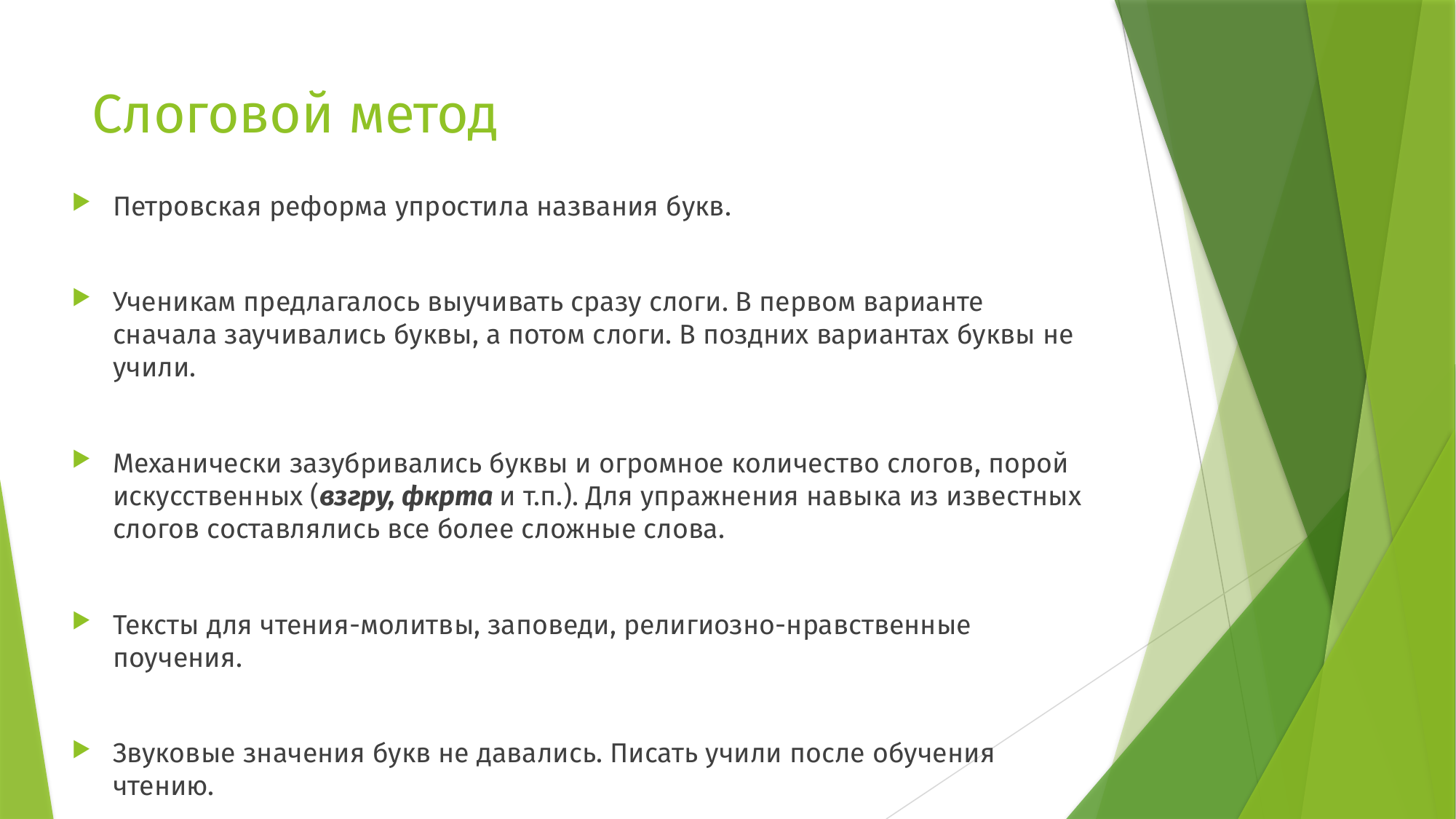

# Слоговой метод
Петровская реформа упростила названия букв.

Ученикам предлагалось выучивать сразу слоги. В первом варианте сначала заучивались буквы, а потом слоги. В поздних вариантах буквы не учили.

Механически зазубривались буквы и огромное количество слогов, порой искусственных (взгру, фкрта и т.п.). Для упражнения навыка из известных слогов составлялись все более сложные слова.

Тексты для чтения-молитвы, заповеди, религиозно-нравственные поучения.

Звуковые значения букв не давались. Писать учили после обучения чтению.